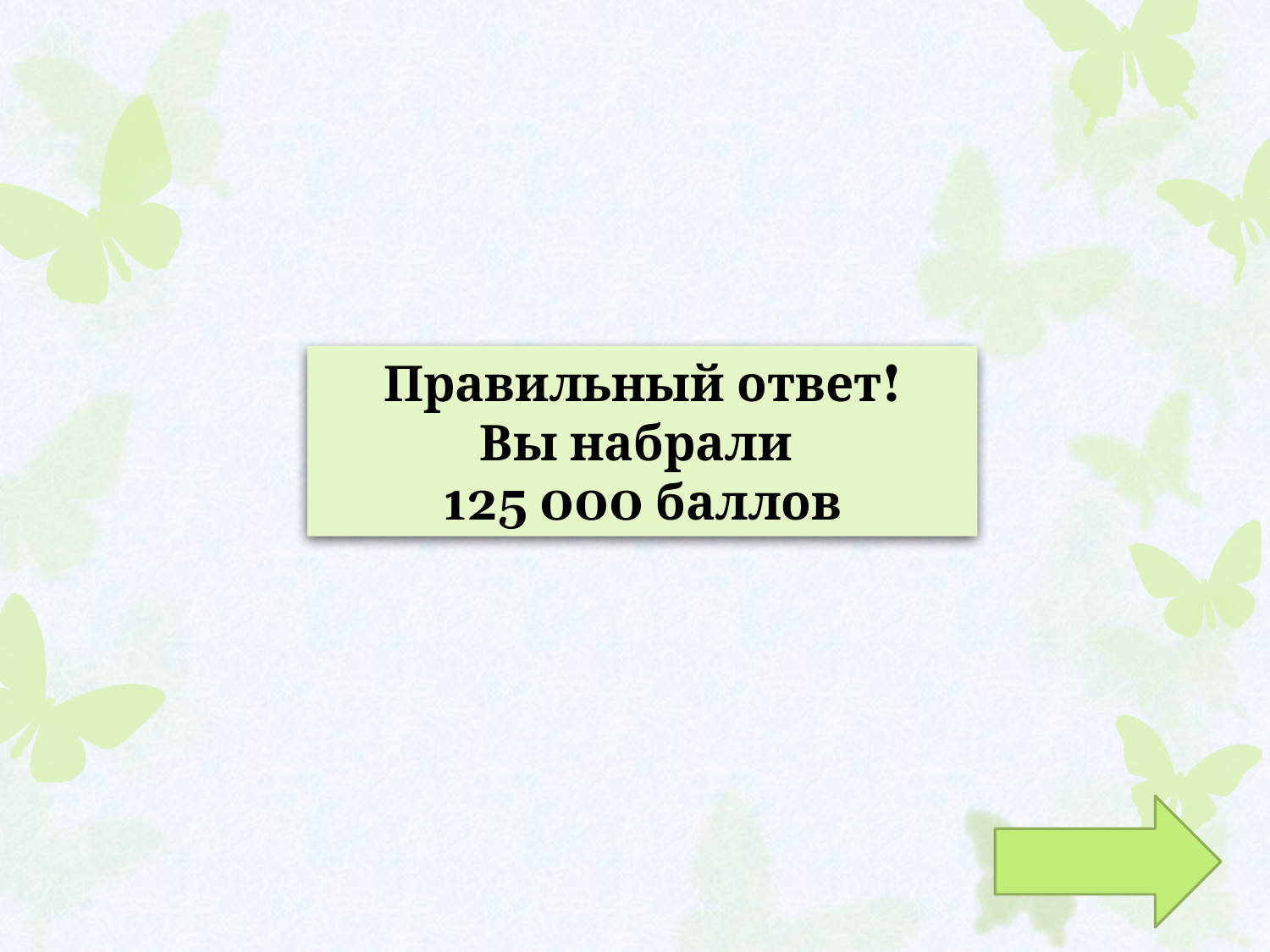

Правильный ответ!
Вы набрали
125 000 баллов